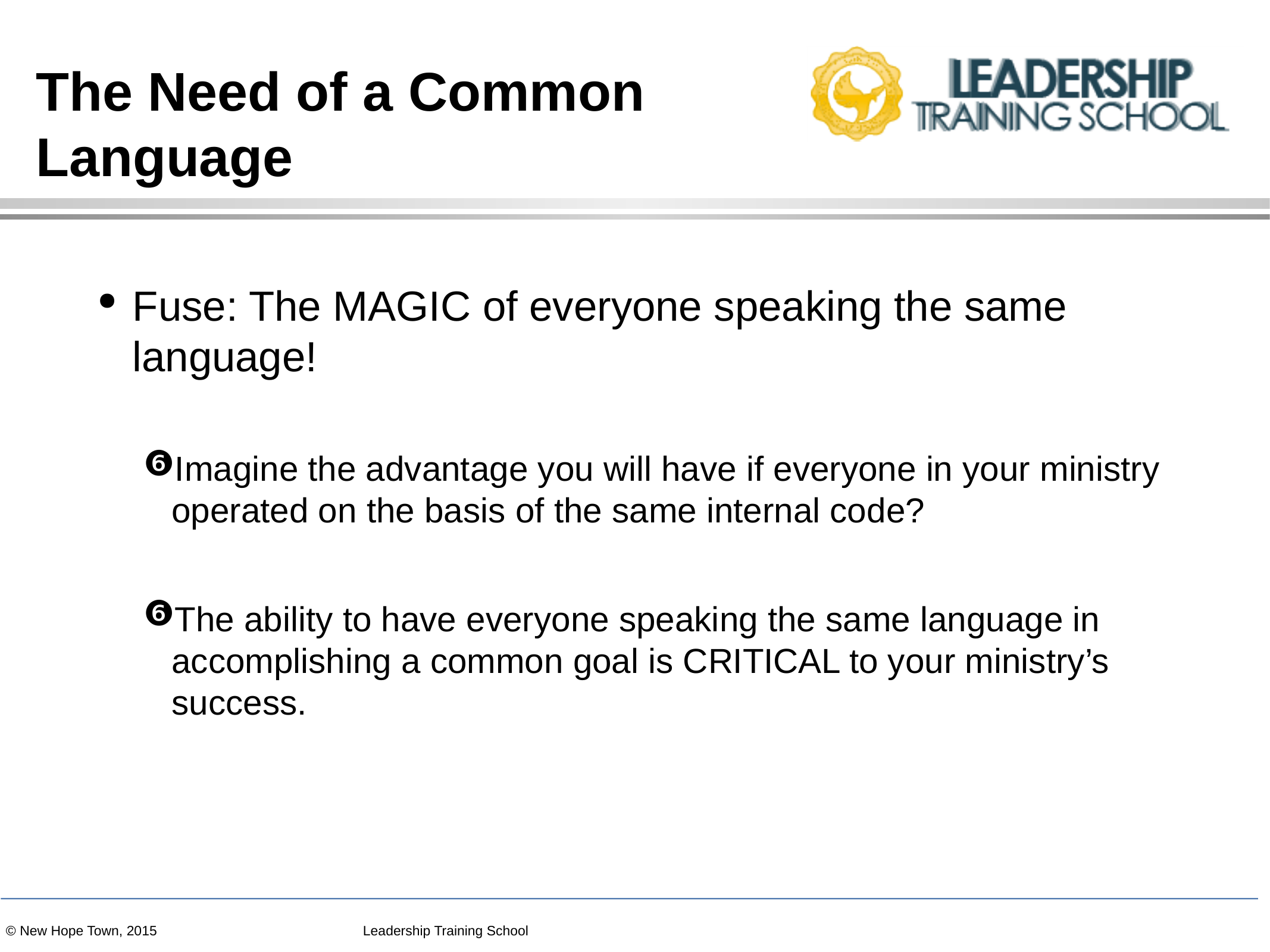

# The Need of a Common Language
Fuse: The MAGIC of everyone speaking the same language!

Imagine the advantage you will have if everyone in your ministry operated on the basis of the same internal code?

The ability to have everyone speaking the same language in accomplishing a common goal is CRITICAL to your ministry’s success.
7